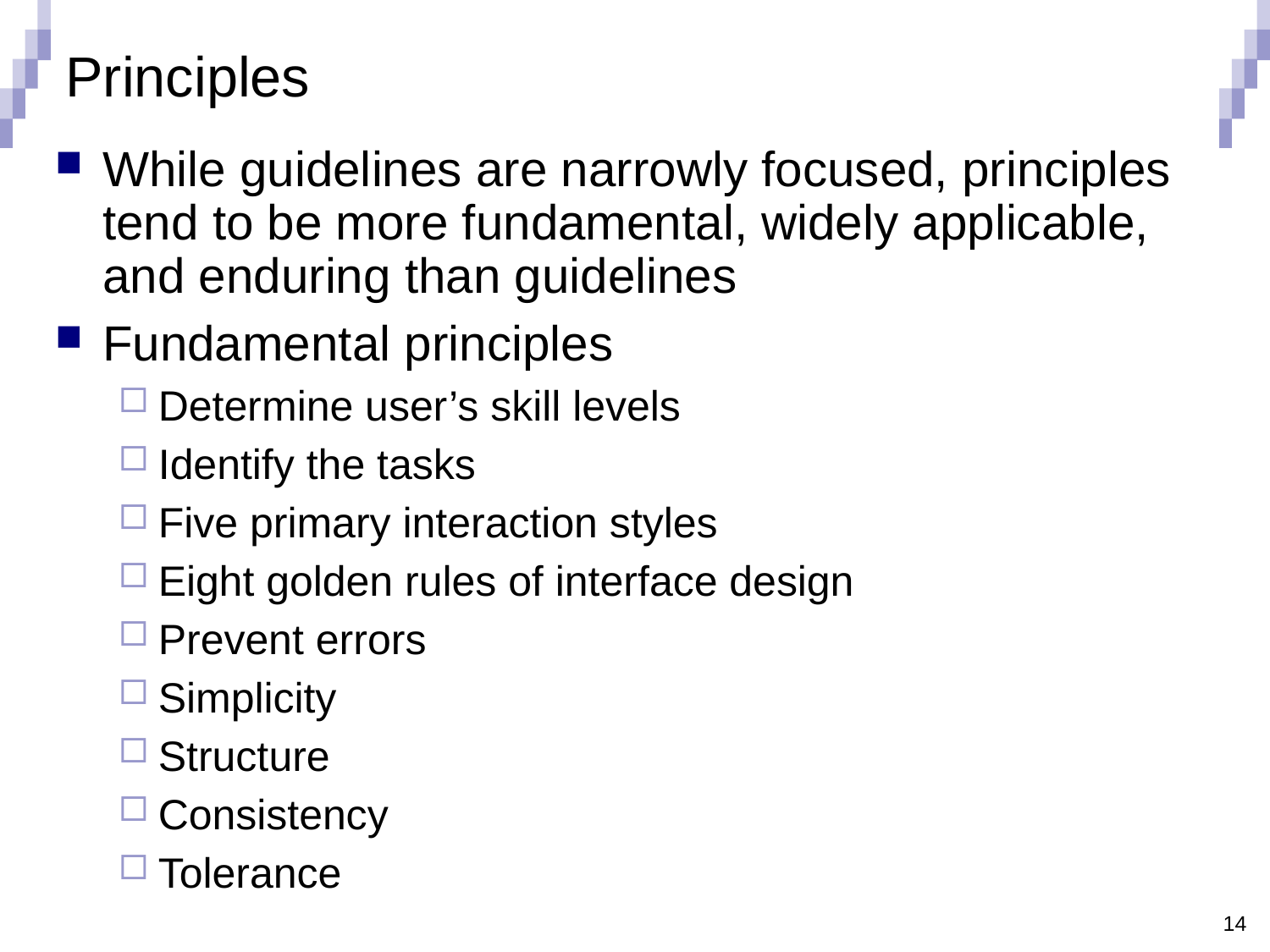

# Principles
While guidelines are narrowly focused, principles tend to be more fundamental, widely applicable, and enduring than guidelines
Fundamental principles
Determine user’s skill levels
Identify the tasks
Five primary interaction styles
Eight golden rules of interface design
Prevent errors
Simplicity
Structure
Consistency
Tolerance
14